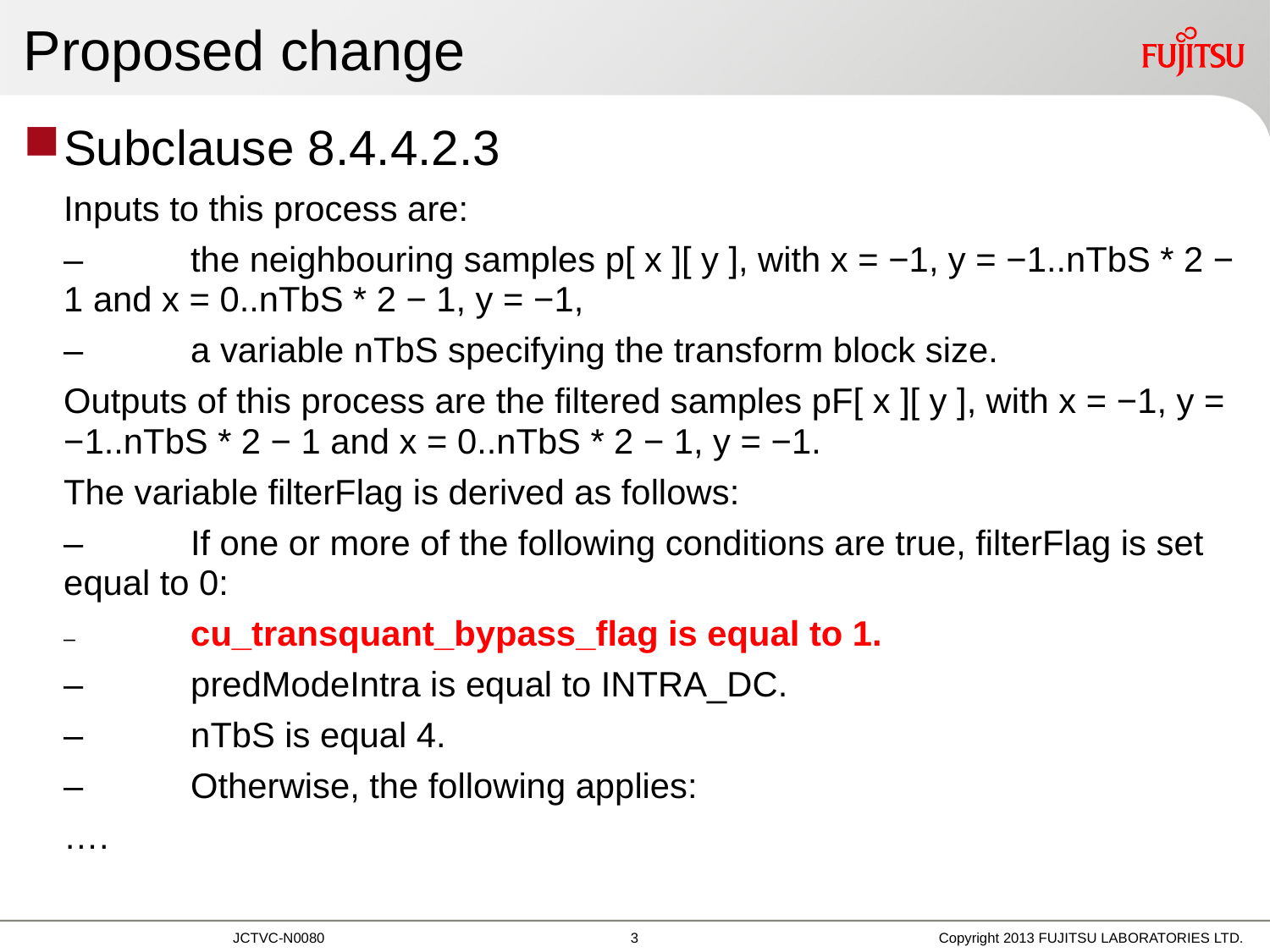

# Proposed change
Subclause 8.4.4.2.3
Inputs to this process are:
–	the neighbouring samples p[ x ][ y ], with x = −1, y = −1..nTbS * 2 − 1 and x = 0..nTbS * 2 − 1, y = −1,
–	a variable nTbS specifying the transform block size.
Outputs of this process are the filtered samples pF[ x ][ y ], with x = −1, y = −1..nTbS * 2 − 1 and x = 0..nTbS * 2 − 1, y = −1.
The variable filterFlag is derived as follows:
–	If one or more of the following conditions are true, filterFlag is set equal to 0:
–	cu_transquant_bypass_flag is equal to 1.
–	predModeIntra is equal to INTRA_DC.
–	nTbS is equal 4.
–	Otherwise, the following applies:
….

3
Copyright 2013 FUJITSU LABORATORIES LTD.